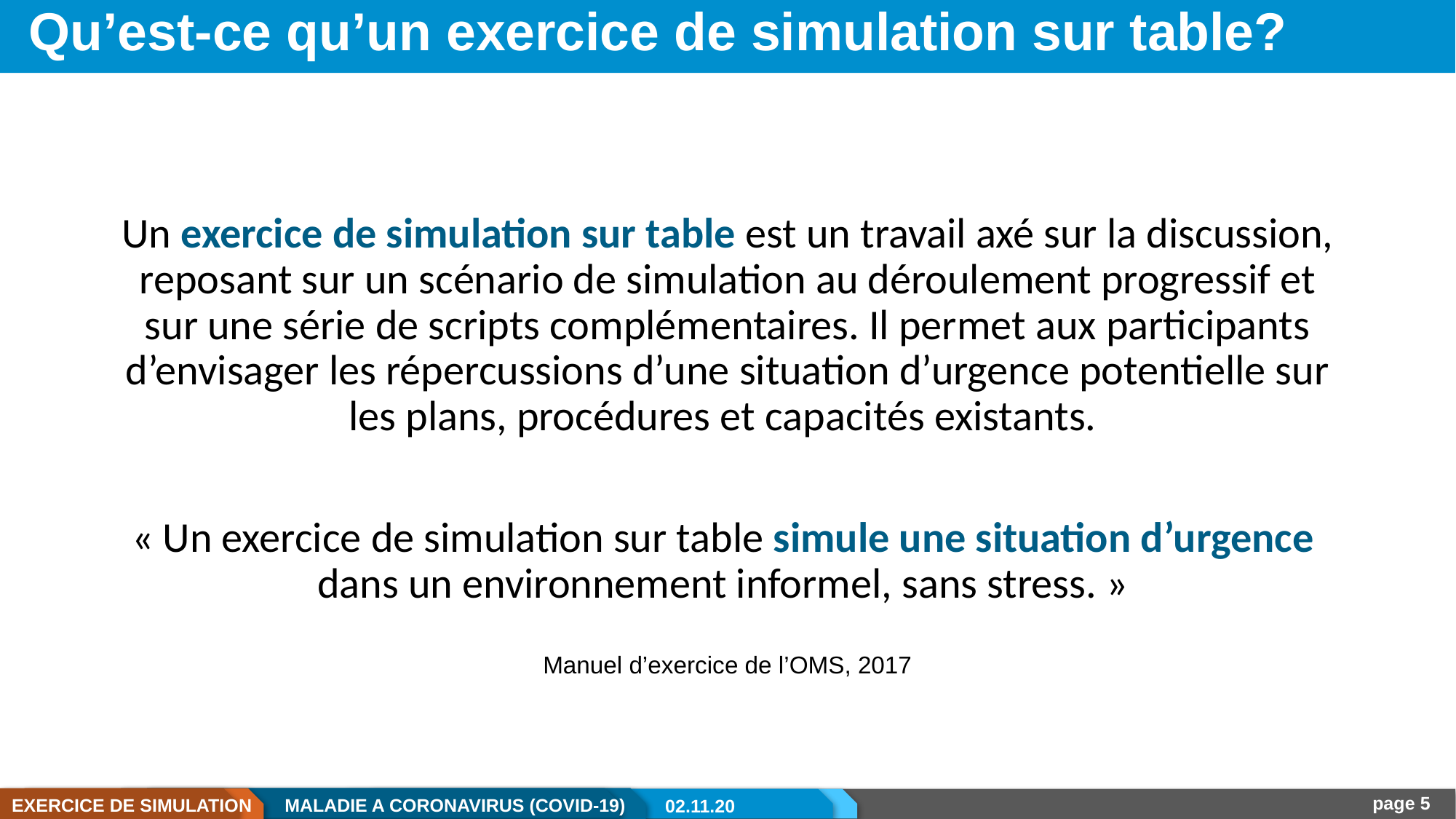

# Qu’est-ce qu’un exercice de simulation sur table?

Un exercice de simulation sur table est un travail axé sur la discussion, reposant sur un scénario de simulation au déroulement progressif et sur une série de scripts complémentaires. Il permet aux participants d’envisager les répercussions d’une situation d’urgence potentielle sur les plans, procédures et capacités existants.

« Un exercice de simulation sur table simule une situation d’urgence  dans un environnement informel, sans stress. »
Manuel d’exercice de l’OMS, 2017

02.11.20